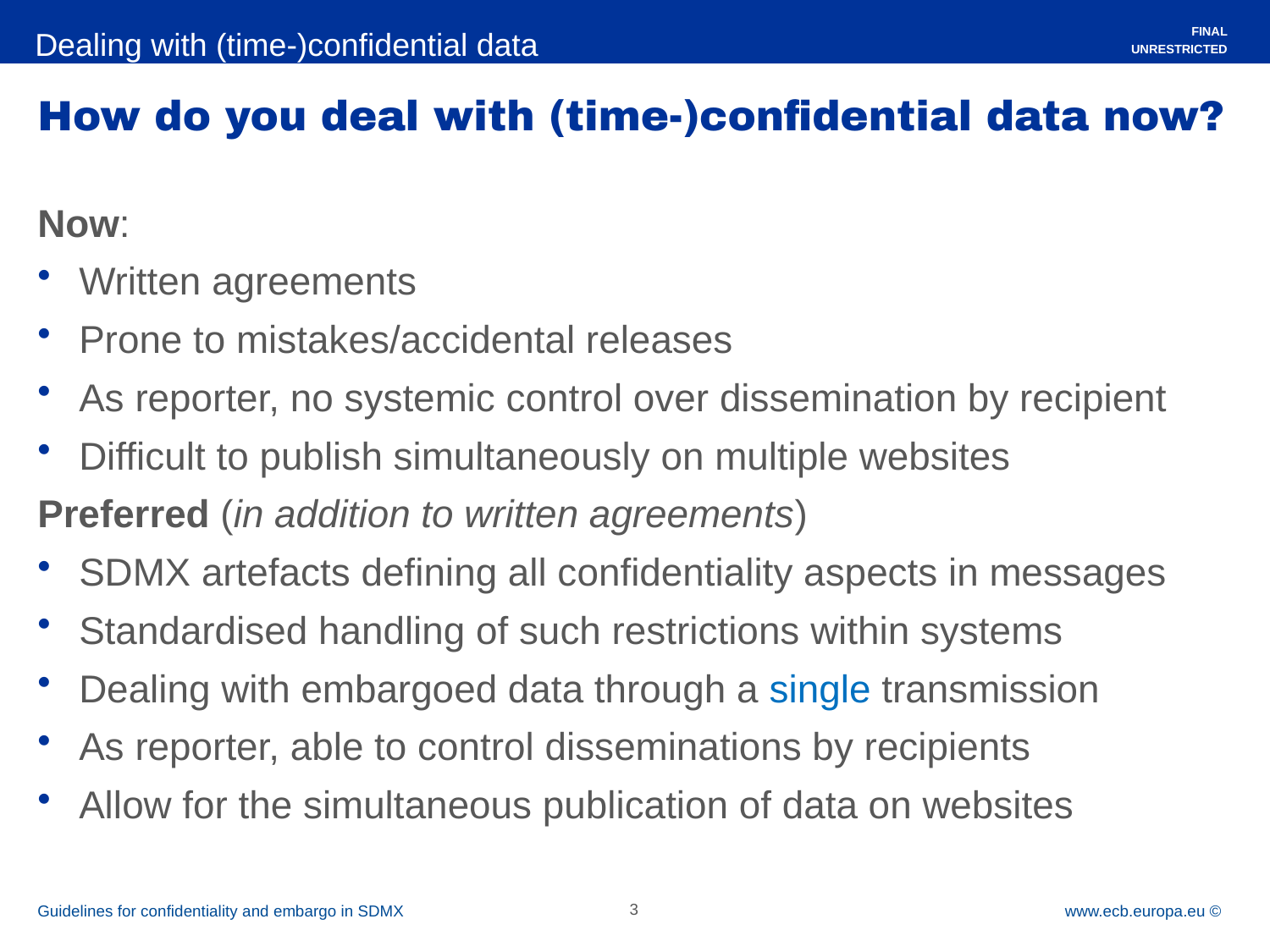

FINAL
Dealing with (time-)confidential data

UNRESTRICTED
# How do you deal with (time-)confidential data now?
Now:
Written agreements
Prone to mistakes/accidental releases
As reporter, no systemic control over dissemination by recipient
Difficult to publish simultaneously on multiple websites
Preferred (in addition to written agreements)
SDMX artefacts defining all confidentiality aspects in messages
Standardised handling of such restrictions within systems
Dealing with embargoed data through a single transmission
As reporter, able to control disseminations by recipients
Allow for the simultaneous publication of data on websites

Guidelines for confidentiality and embargo in SDMX
3